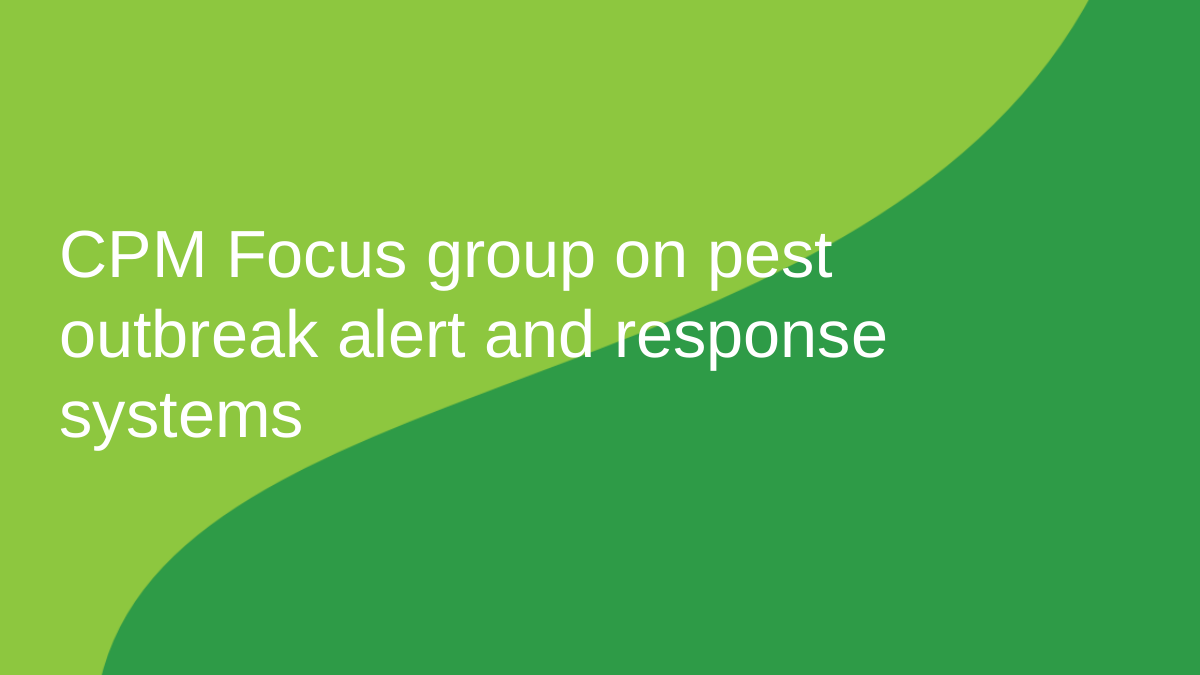

# CPM Focus group on pest outbreak alert and response systems